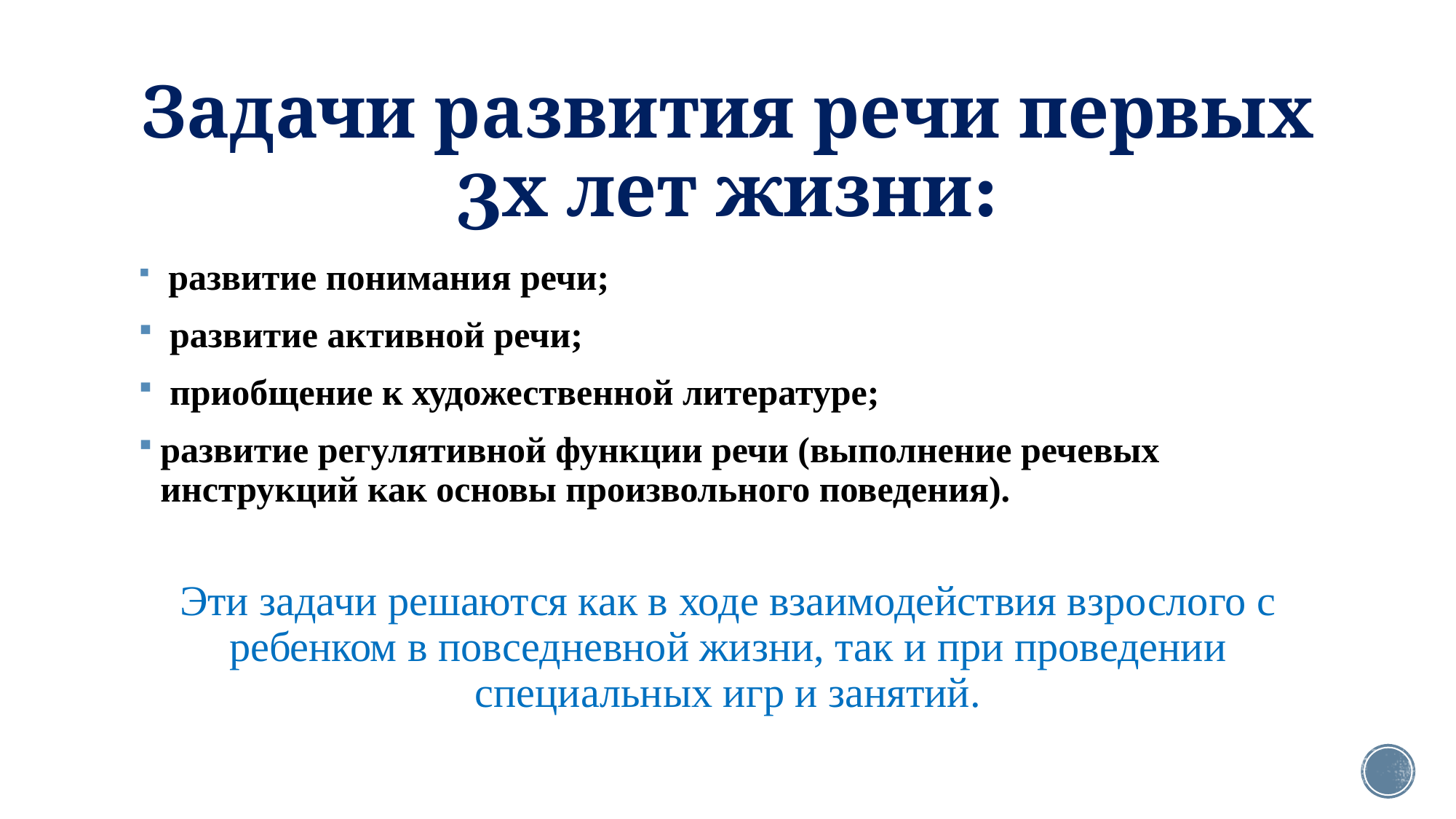

# Задачи развития речи первых 3х лет жизни:
 развитие понимания речи;
 развитие активной речи;
 приобщение к художественной литературе;
развитие регулятивной функции речи (выполнение речевых инструкций как основы произвольного поведения).

Эти задачи решаются как в ходе взаимодействия взрослого с ребенком в повседневной жизни, так и при проведении специальных игр и занятий.